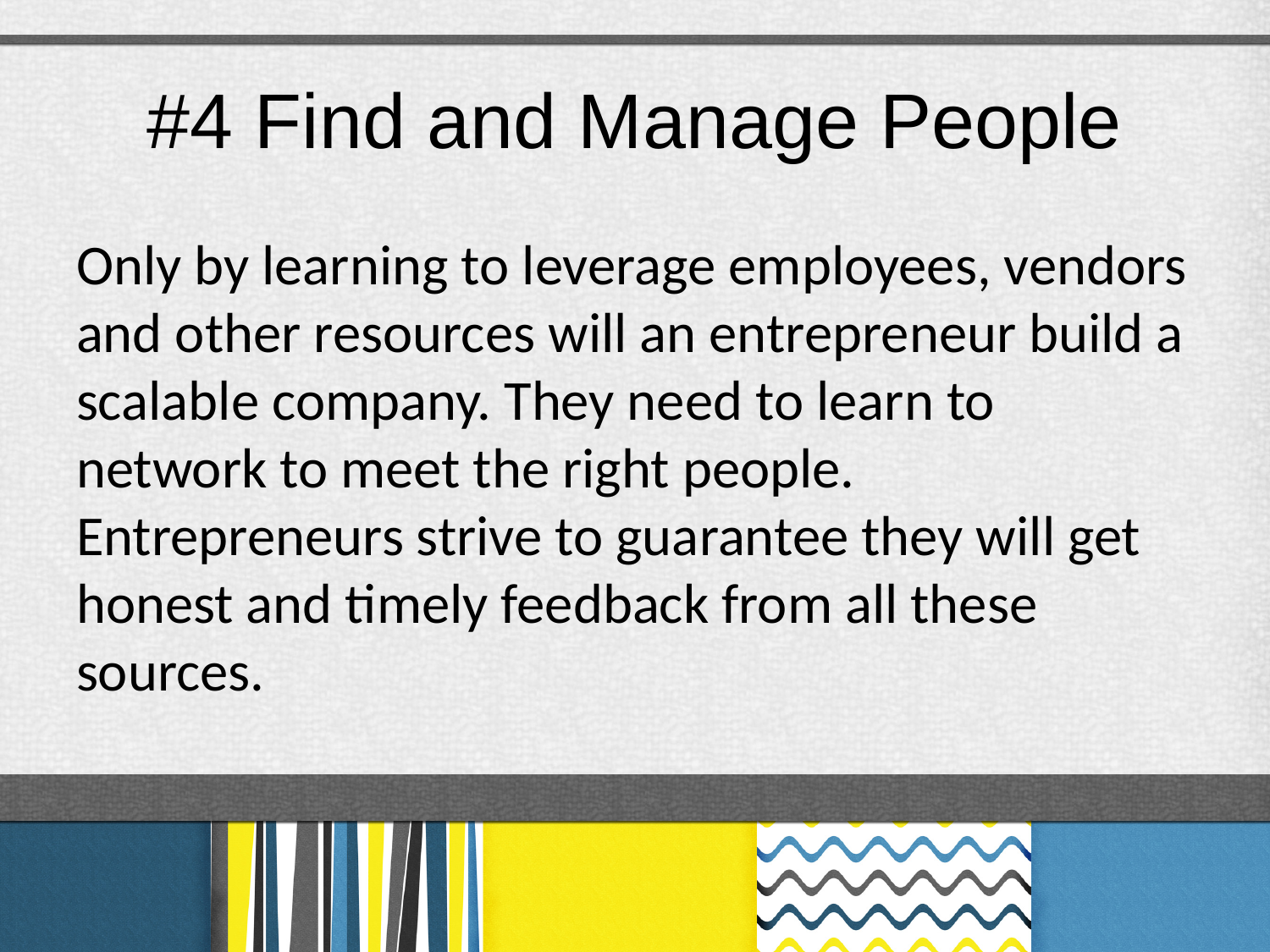

# #4 Find and Manage People
Only by learning to leverage employees, vendors and other resources will an entrepreneur build a scalable company. They need to learn to network to meet the right people. Entrepreneurs strive to guarantee they will get honest and timely feedback from all these sources.